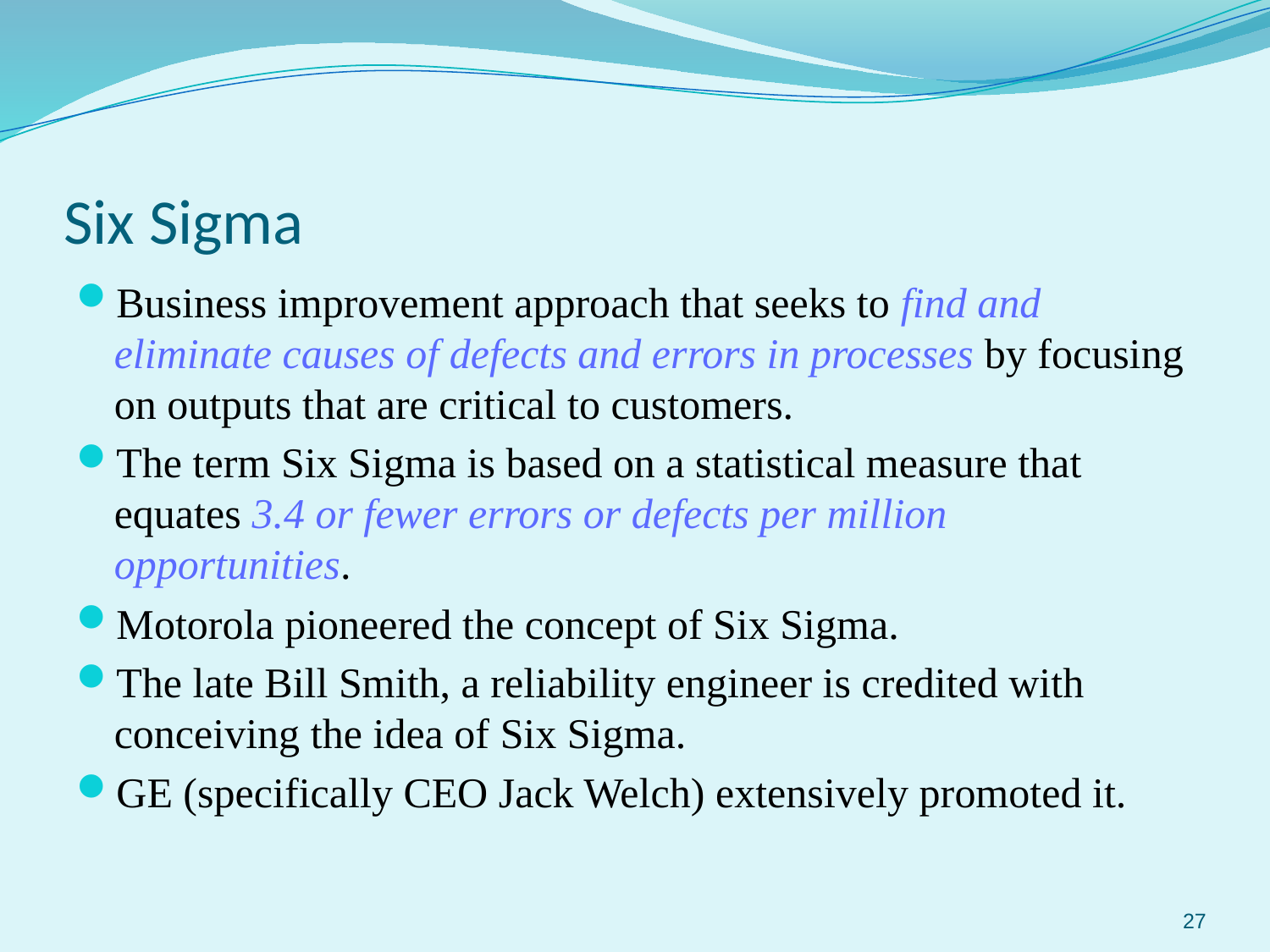

# Six Sigma
Business improvement approach that seeks to find and eliminate causes of defects and errors in processes by focusing on outputs that are critical to customers.
The term Six Sigma is based on a statistical measure that equates 3.4 or fewer errors or defects per million opportunities.
Motorola pioneered the concept of Six Sigma.
The late Bill Smith, a reliability engineer is credited with conceiving the idea of Six Sigma.
GE (specifically CEO Jack Welch) extensively promoted it.
27